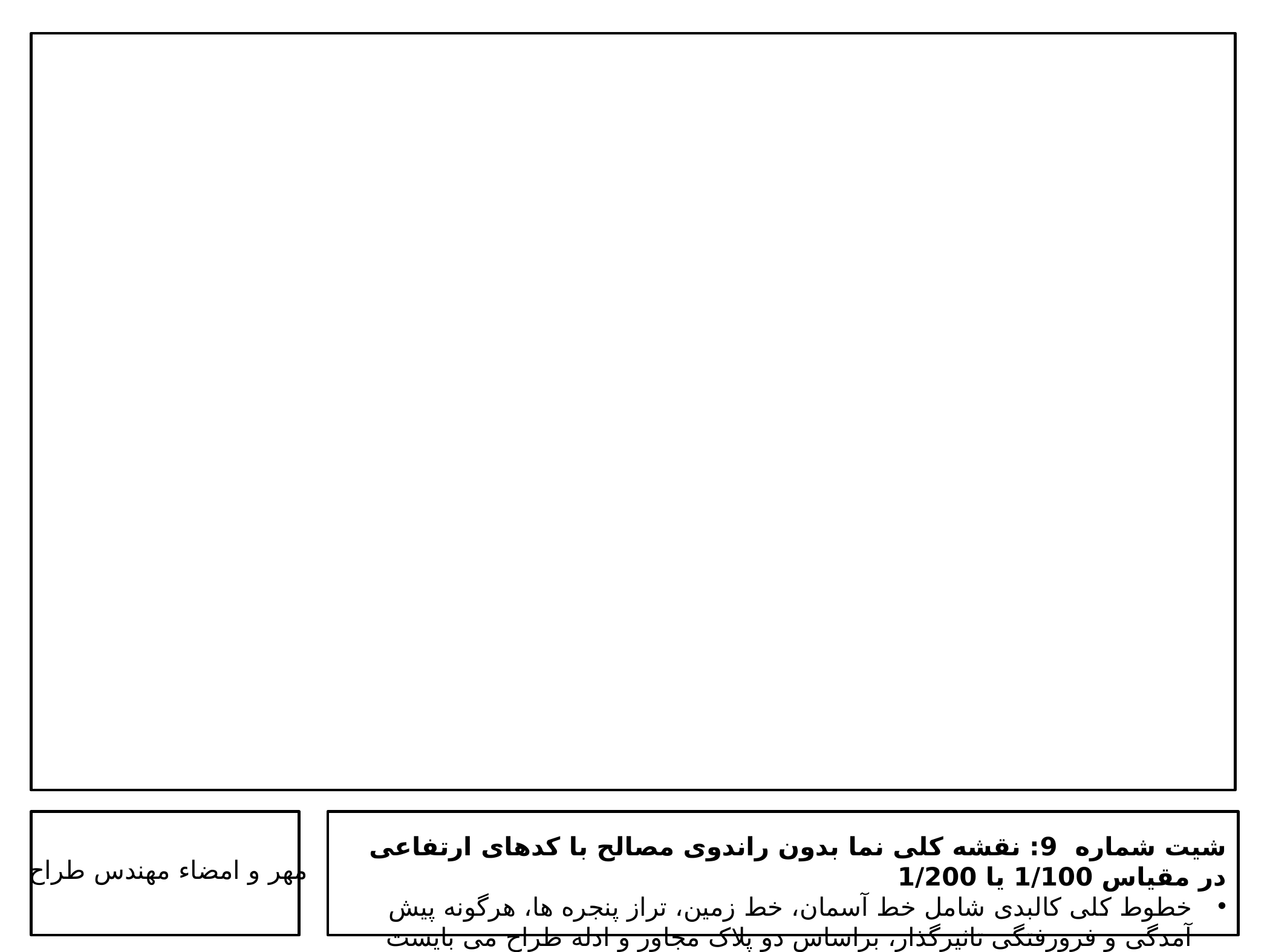

شیت شماره  9: نقشه کلی نما بدون راندوی مصالح با کدهای ارتفاعی در مقیاس 1/100 یا 1/200
خطوط کلی کالبدی شامل خط آسمان، خط زمین، تراز پنجره ها، هرگونه پیش آمدگی و فرورفتگی تاثیرگذار، براساس دو پلاک مجاور و ادله طراح می بایست بررسی گردد.

مهر و امضاء مهندس طراح